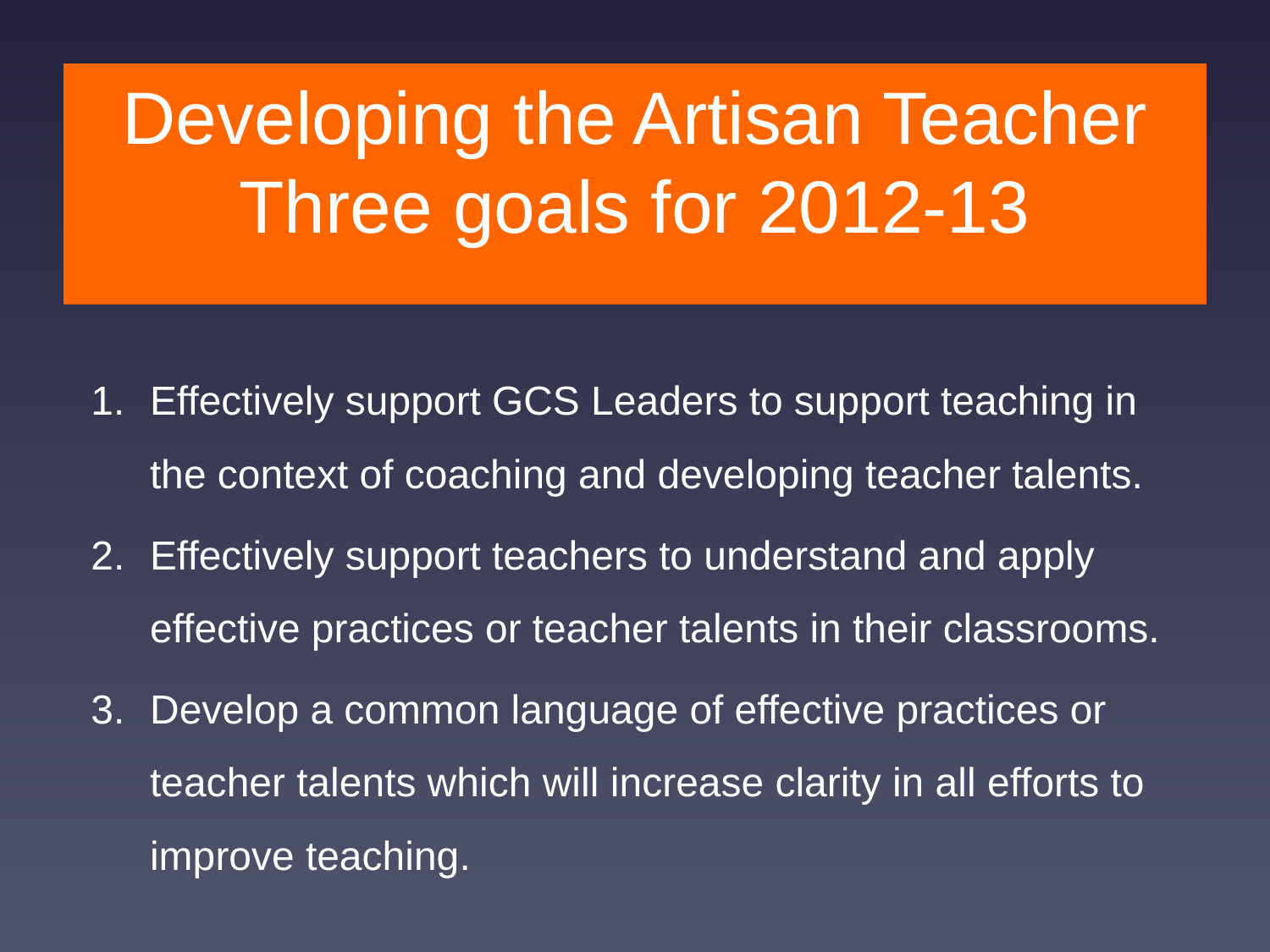

# Developing the Artisan Teacher Three goals for 2012-13
Effectively support GCS Leaders to support teaching in the context of coaching and developing teacher talents.
Effectively support teachers to understand and apply effective practices or teacher talents in their classrooms.
Develop a common language of effective practices or teacher talents which will increase clarity in all efforts to improve teaching.